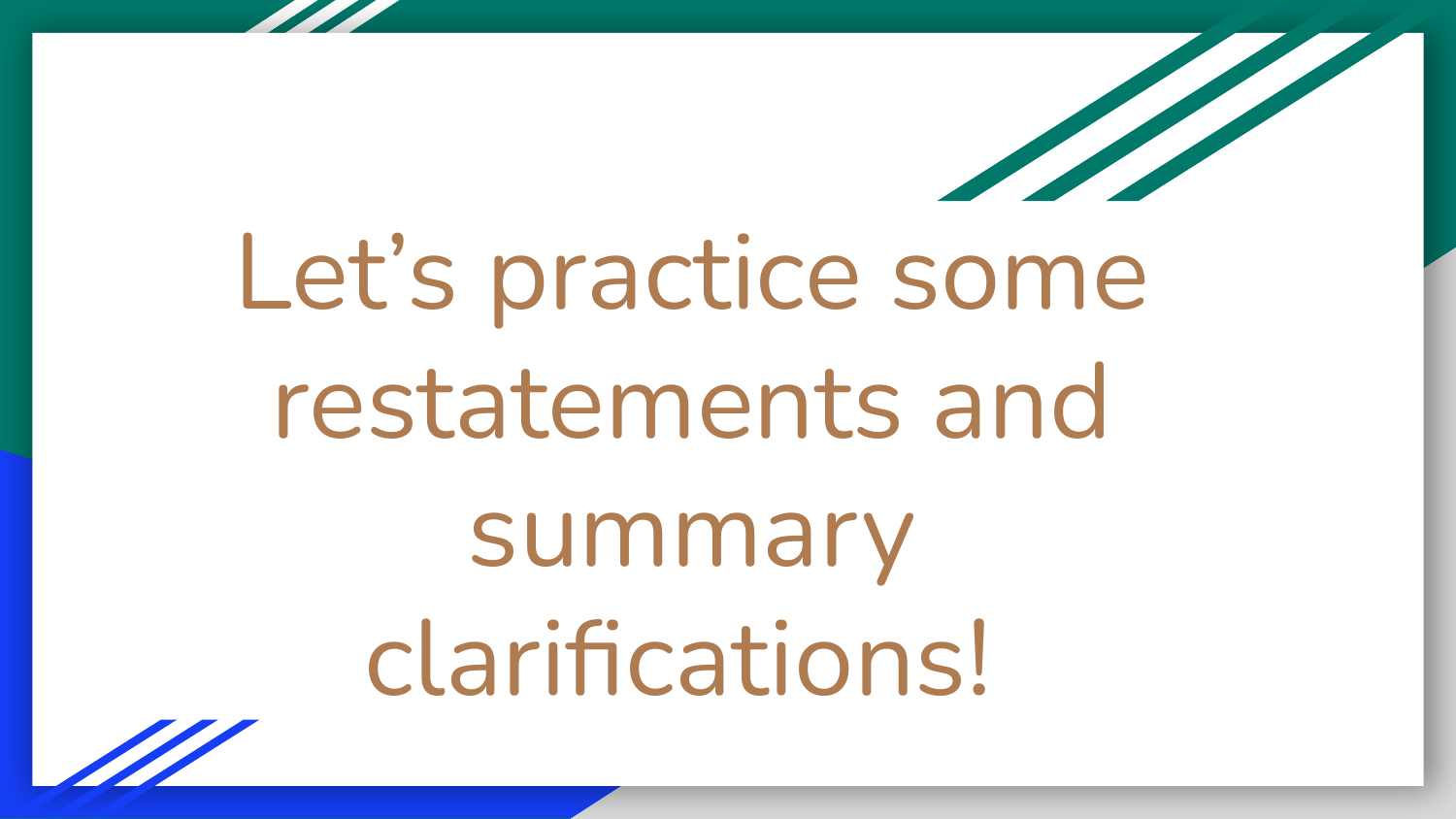

# Let’s practice some restatements and summary clarifications!